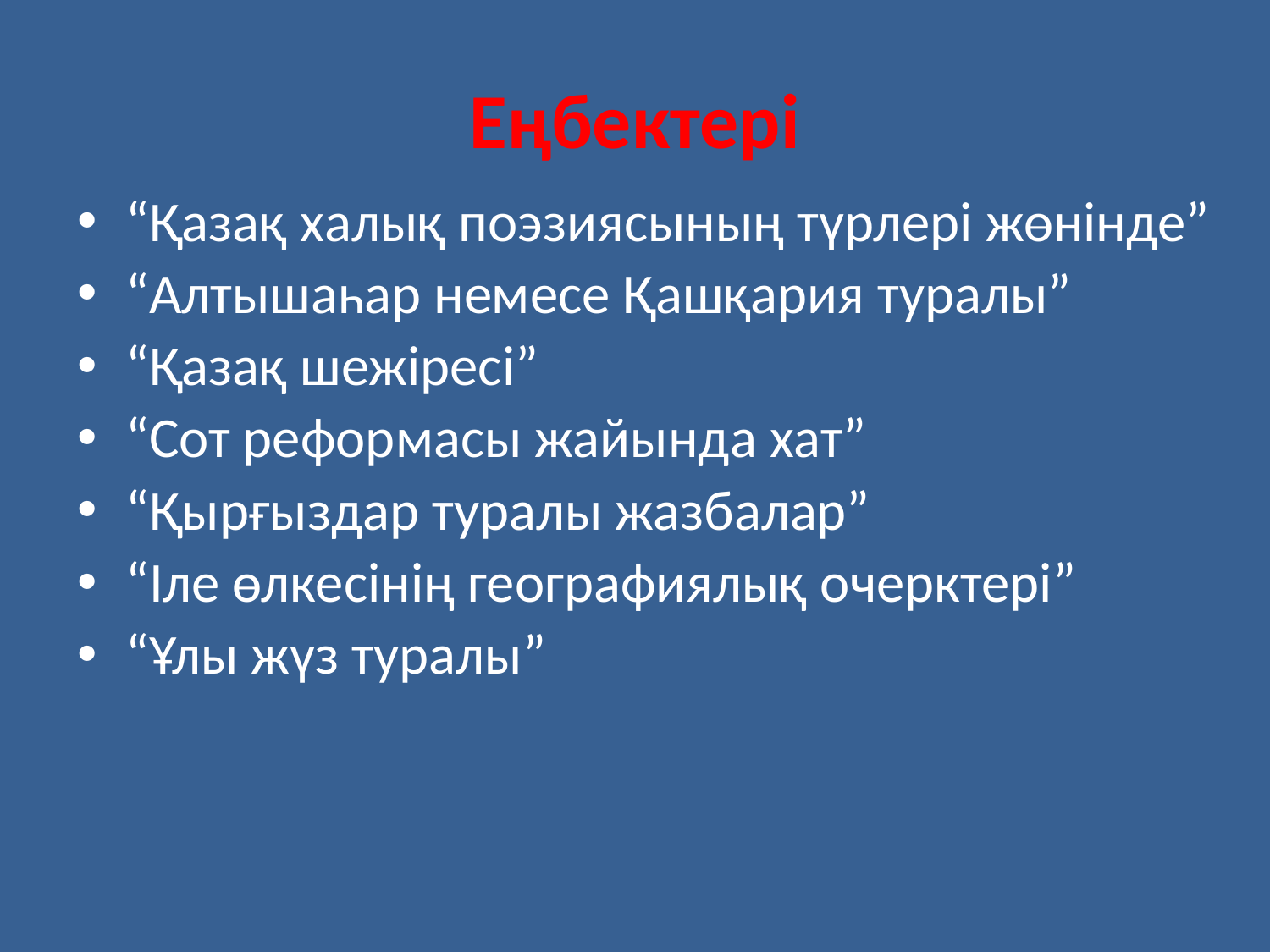

# Еңбектері
“Қазақ халық поэзиясының түрлері жөнінде”
“Алтышаһар немесе Қашқария туралы”
“Қазақ шежіресі”
“Сот реформасы жайында хат”
“Қырғыздар туралы жазбалар”
“Іле өлкесінің географиялық очерктері”
“Ұлы жүз туралы”